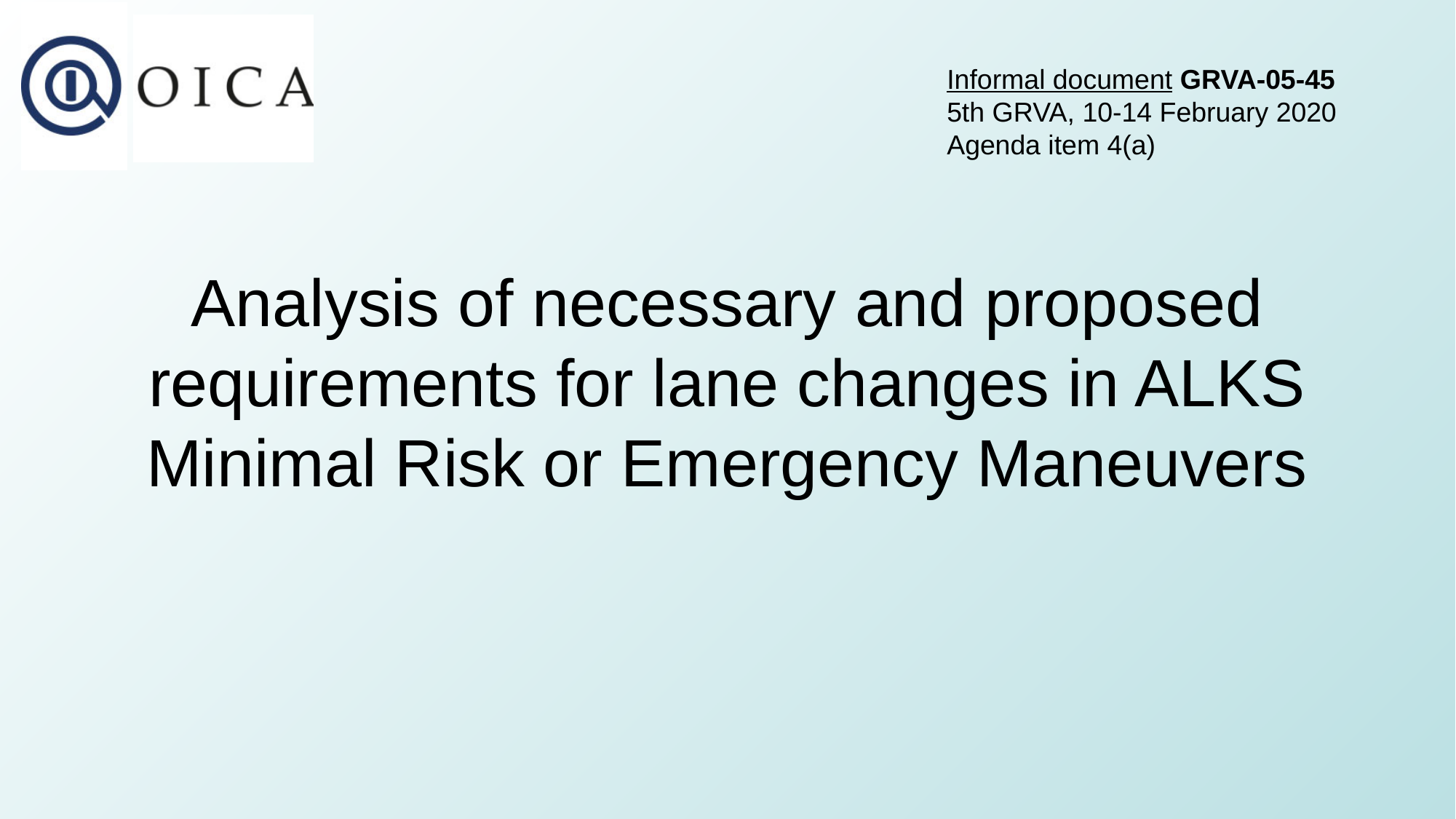

Informal document GRVA-05-45
5th GRVA, 10-14 February 2020
Agenda item 4(a)
# Analysis of necessary and proposed requirements for lane changes in ALKS Minimal Risk or Emergency Maneuvers